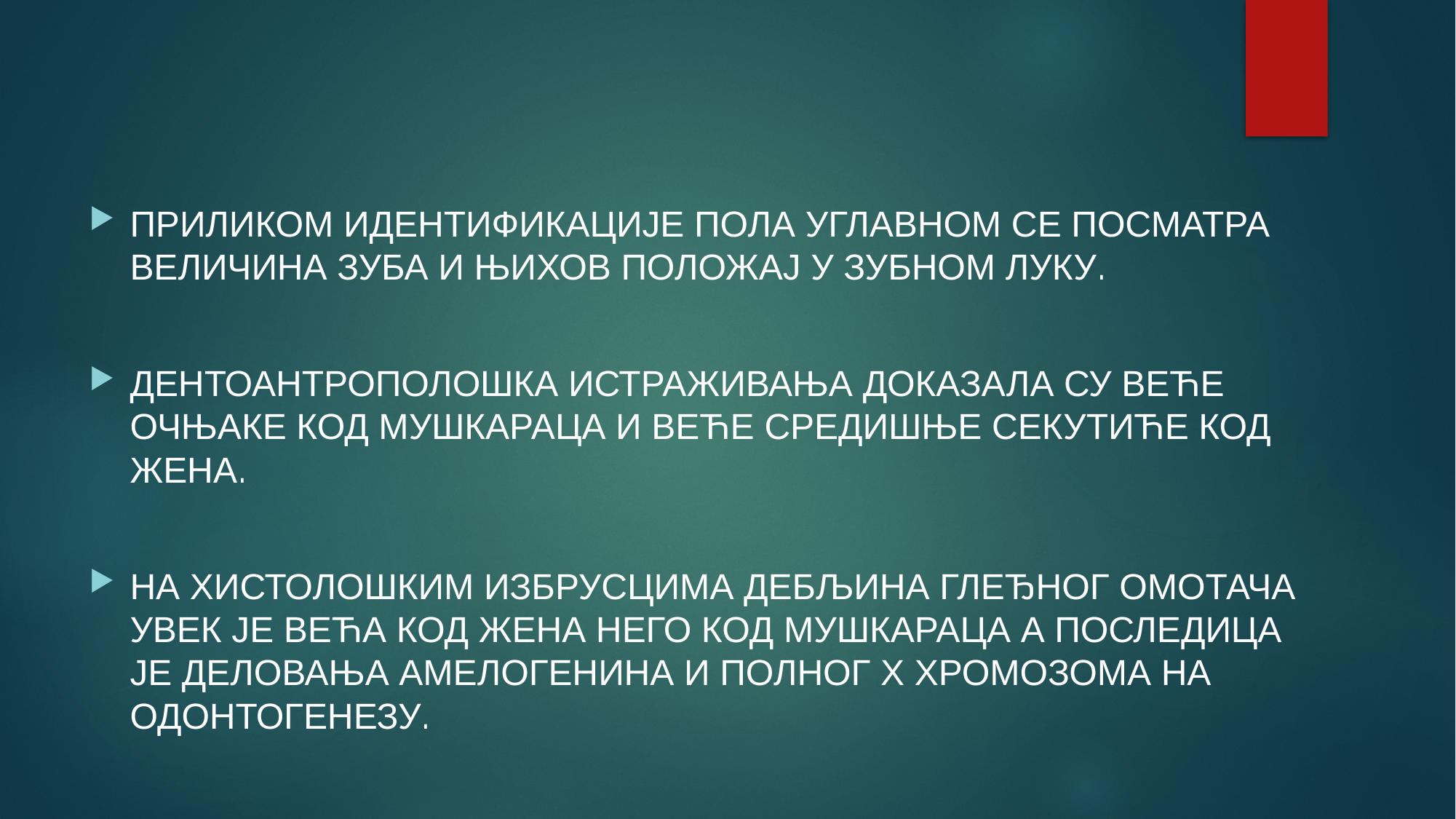

ПРИЛИКОМ ИДЕНТИФИКАЦИЈЕ ПОЛА УГЛАВНОМ СЕ ПОСМАТРА ВЕЛИЧИНА ЗУБА И ЊИХОВ ПОЛОЖАЈ У ЗУБНОМ ЛУКУ.

ДЕНТОАНТРОПОЛОШКА ИСТРАЖИВАЊА ДОКАЗАЛА СУ ВЕЋЕ ОЧЊАКЕ КОД МУШКАРАЦА И ВЕЋЕ СРЕДИШЊЕ СЕКУТИЋЕ КОД ЖЕНА.

НА ХИСТОЛОШКИМ ИЗБРУСЦИМА ДЕБЉИНА ГЛЕЂНОГ ОМОТАЧА УВЕК ЈЕ ВЕЋА КОД ЖЕНА НЕГО КОД МУШКАРАЦА А ПОСЛЕДИЦА ЈЕ ДЕЛОВАЊА АМЕЛОГЕНИНА И ПОЛНОГ Х ХРОМОЗОМА НА ОДОНТОГЕНЕЗУ.